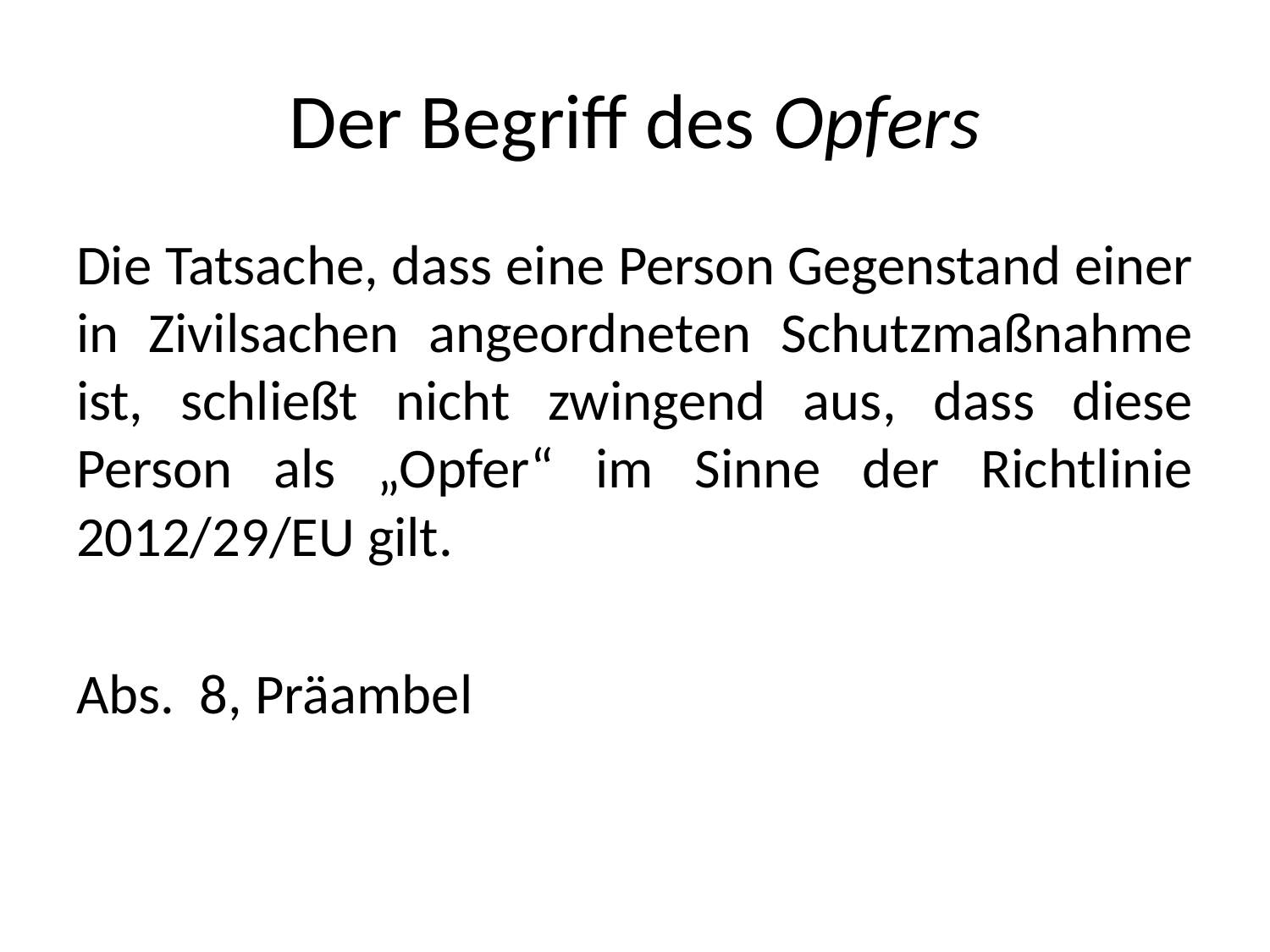

# Der Begriff des Opfers
Die Tatsache, dass eine Person Gegenstand einer in Zivilsachen angeordneten Schutzmaßnahme ist, schließt nicht zwingend aus, dass diese Person als „Opfer“ im Sinne der Richtlinie 2012/29/EU gilt.

Abs.  8, Präambel